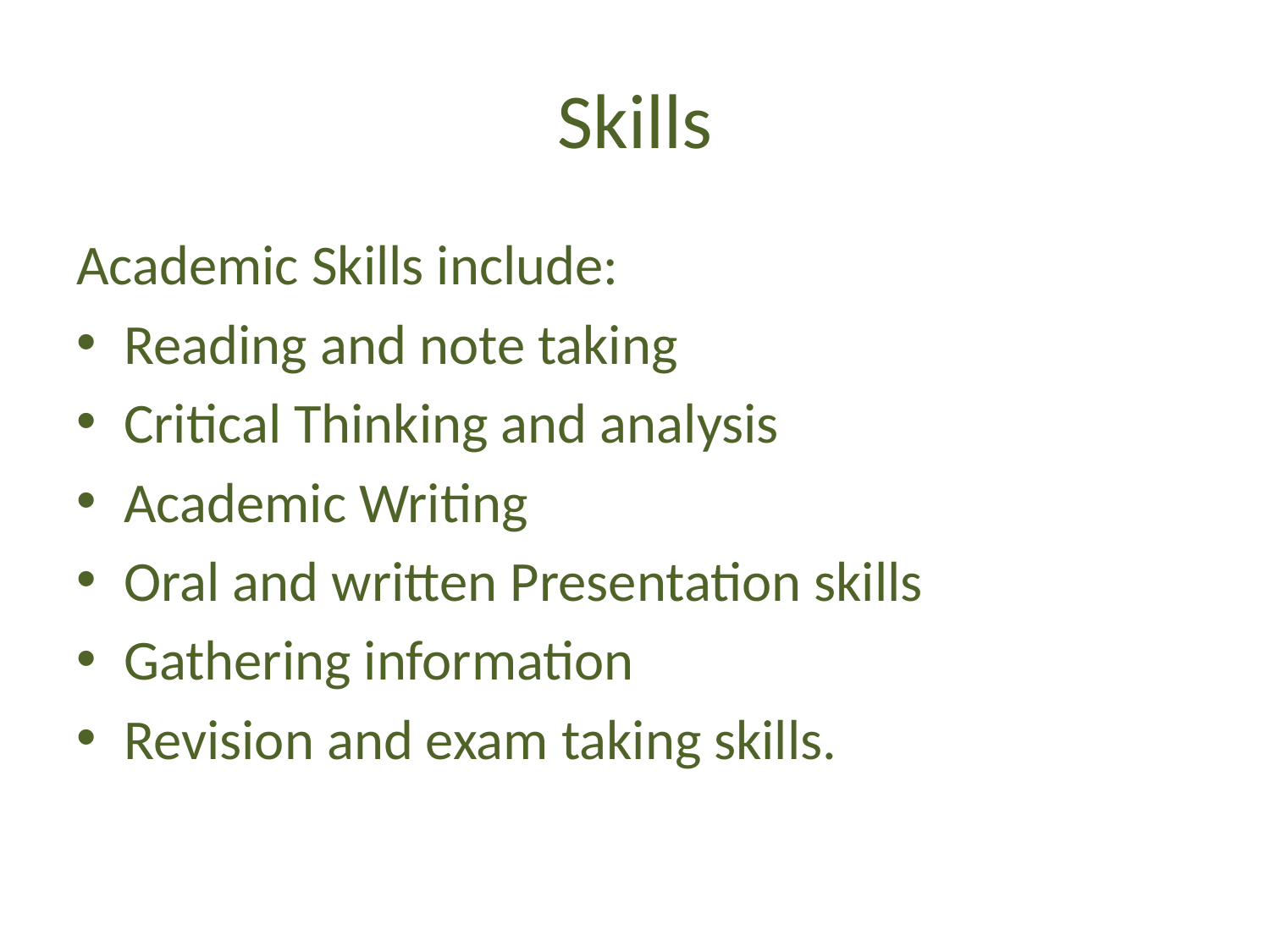

# Skills
Academic Skills include:
Reading and note taking
Critical Thinking and analysis
Academic Writing
Oral and written Presentation skills
Gathering information
Revision and exam taking skills.